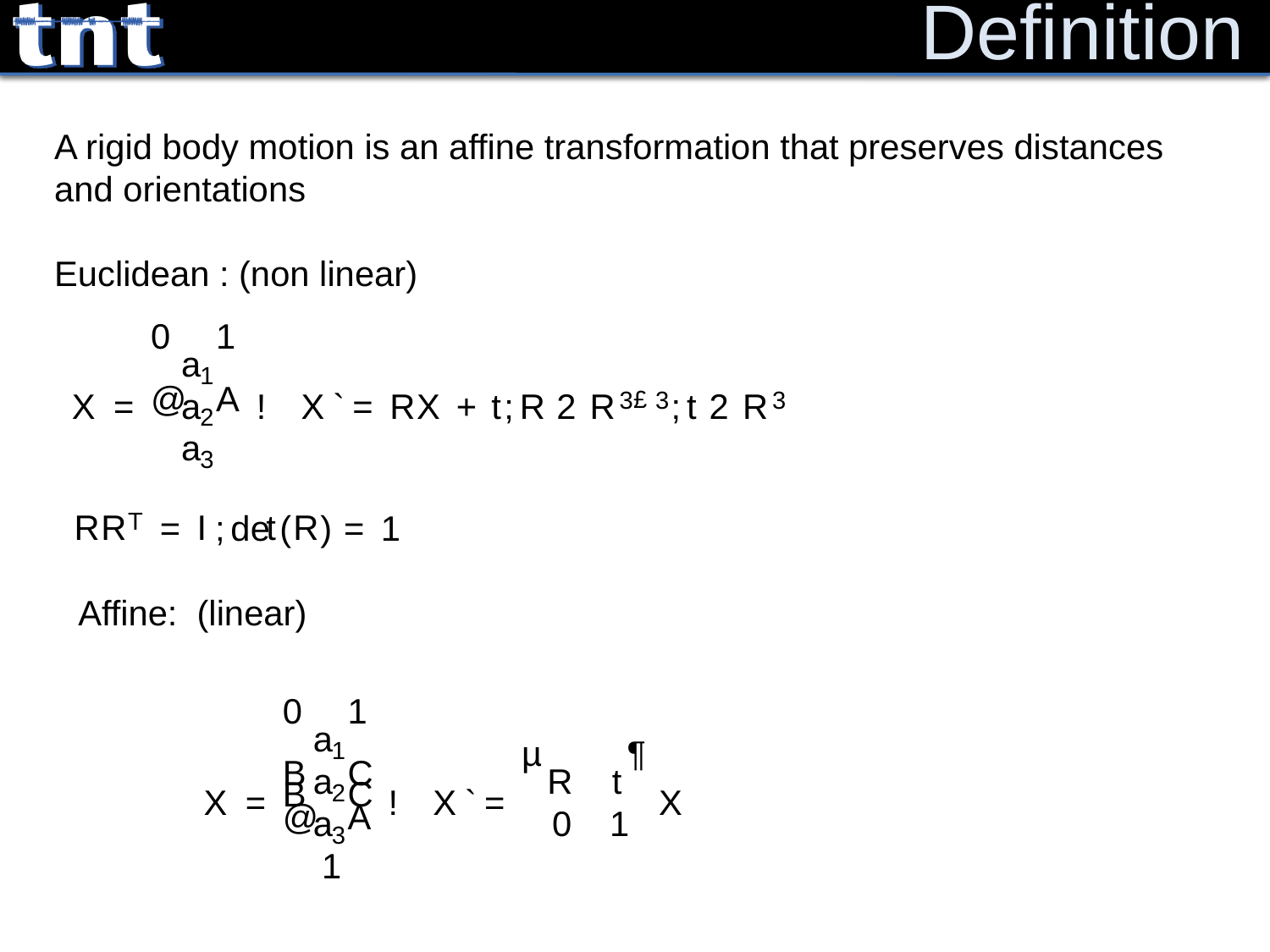

Definition
A rigid body motion is an affine transformation that preserves distances
and orientations

Euclidean : (non linear)

0
1
a
1
3
3
3
£
`
X
X
R
X
R
R
R
t
t
+
2
2
a
=
!
=
2
@
A
;
;
a
3

T
(
)
d
R
R
I
R
1
t
e
=
=
;
Affine:  (linear)

0
1
a
1
µ
¶
R
t
a
2
B
C
`
X
X
X
=
!
=
B
C
0
1
a
3
@
A
1